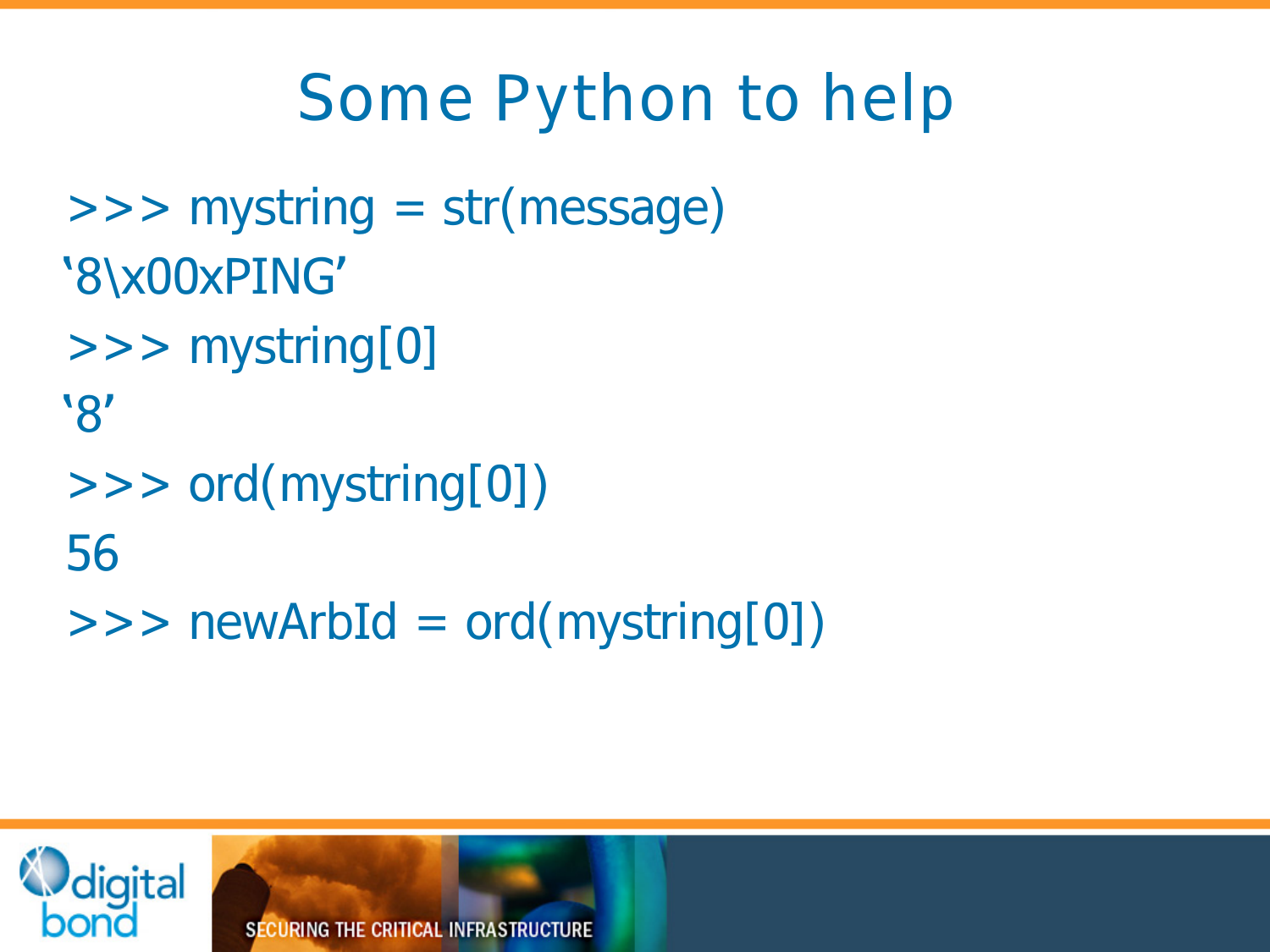

# Some Python to help
>>> mystring = str(message)
‘8\x00xPING’
>>> mystring[0]
‘8’
>>> ord(mystring[0])
56
>>> newArbId = ord(mystring[0])